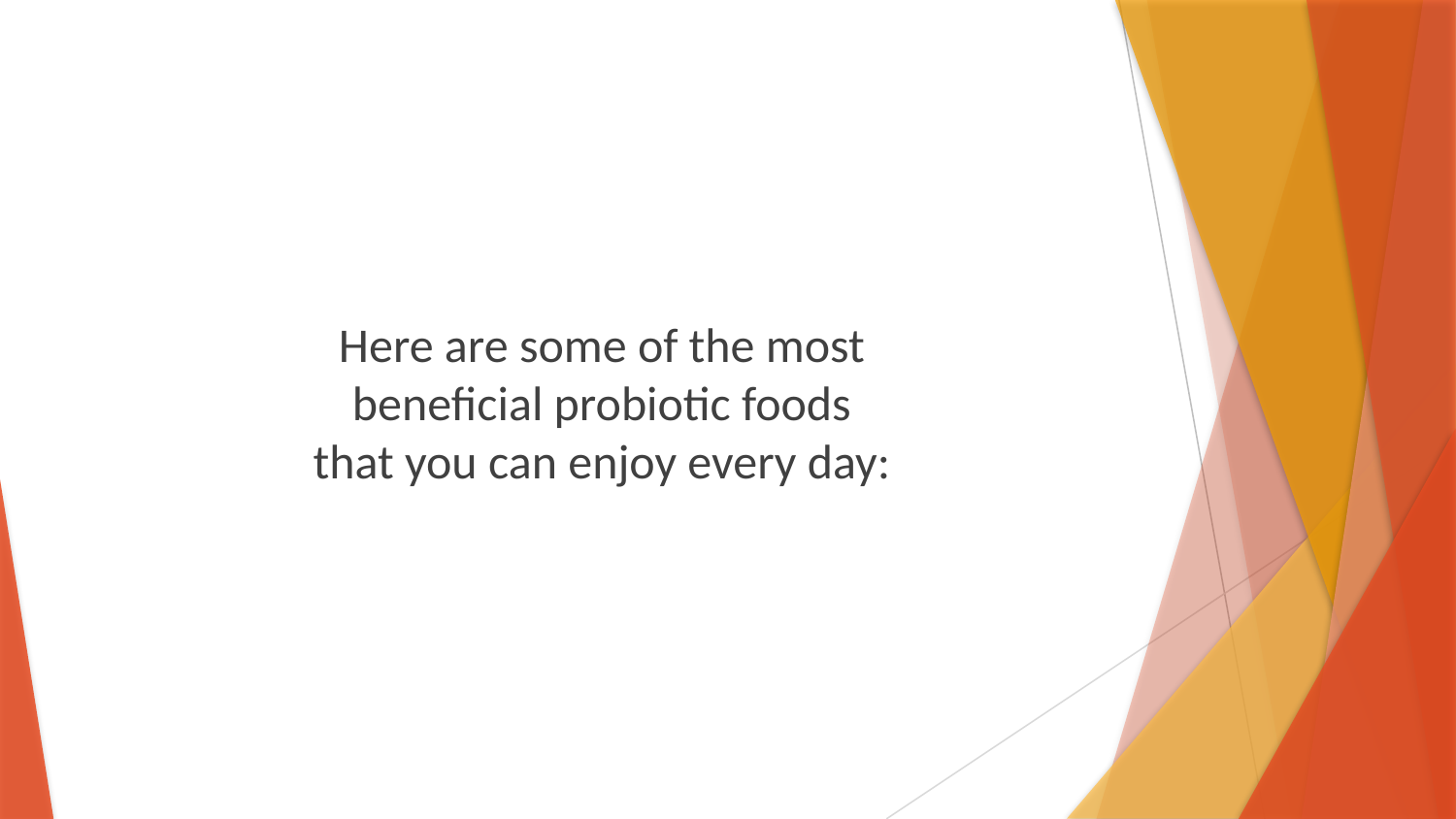

Here are some of the most beneficial probiotic foods that you can enjoy every day: